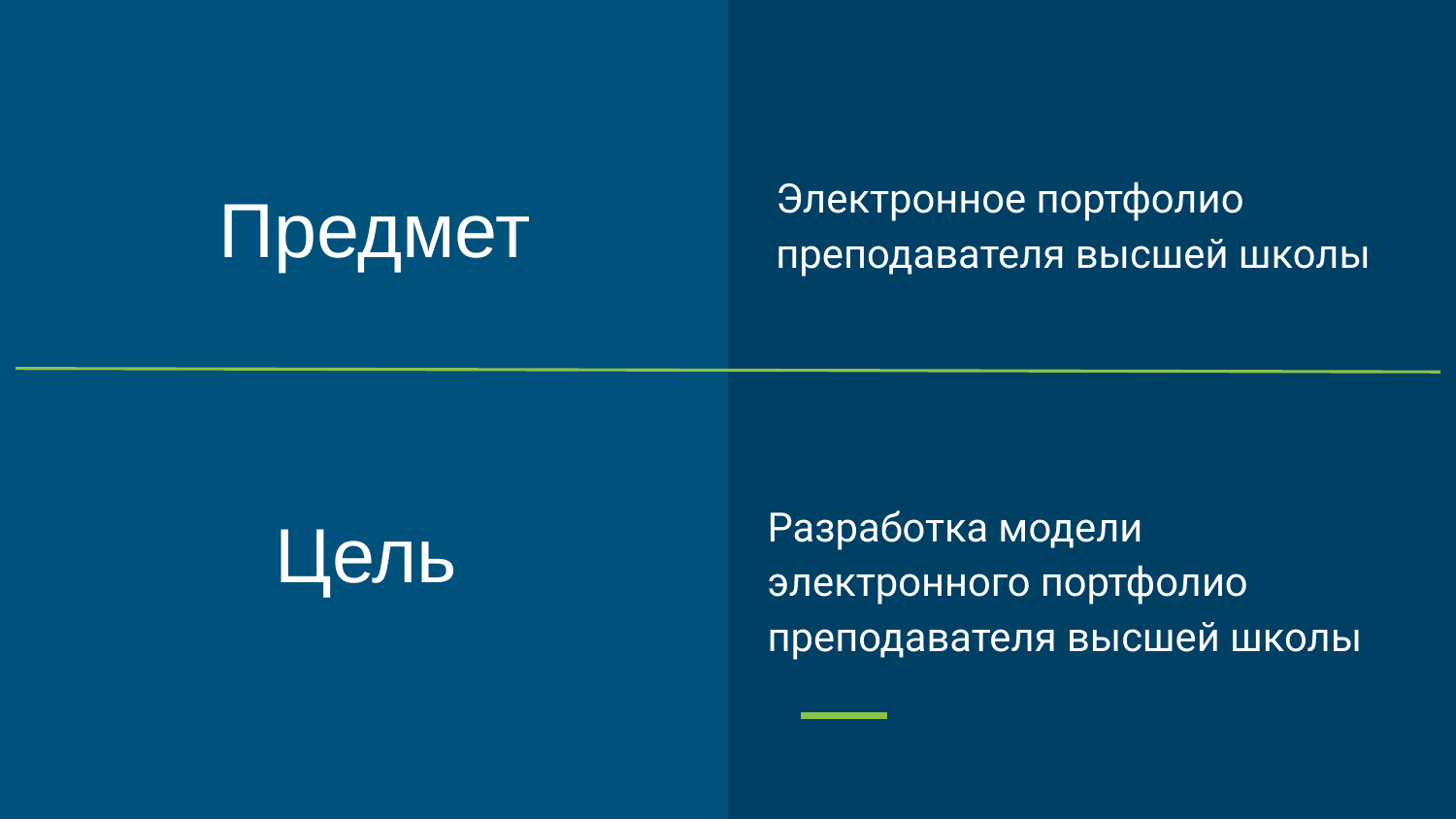

# Предмет

Электронное портфолио преподавателя высшей школы
Цель

Разработка модели электронного портфолио преподавателя высшей школы